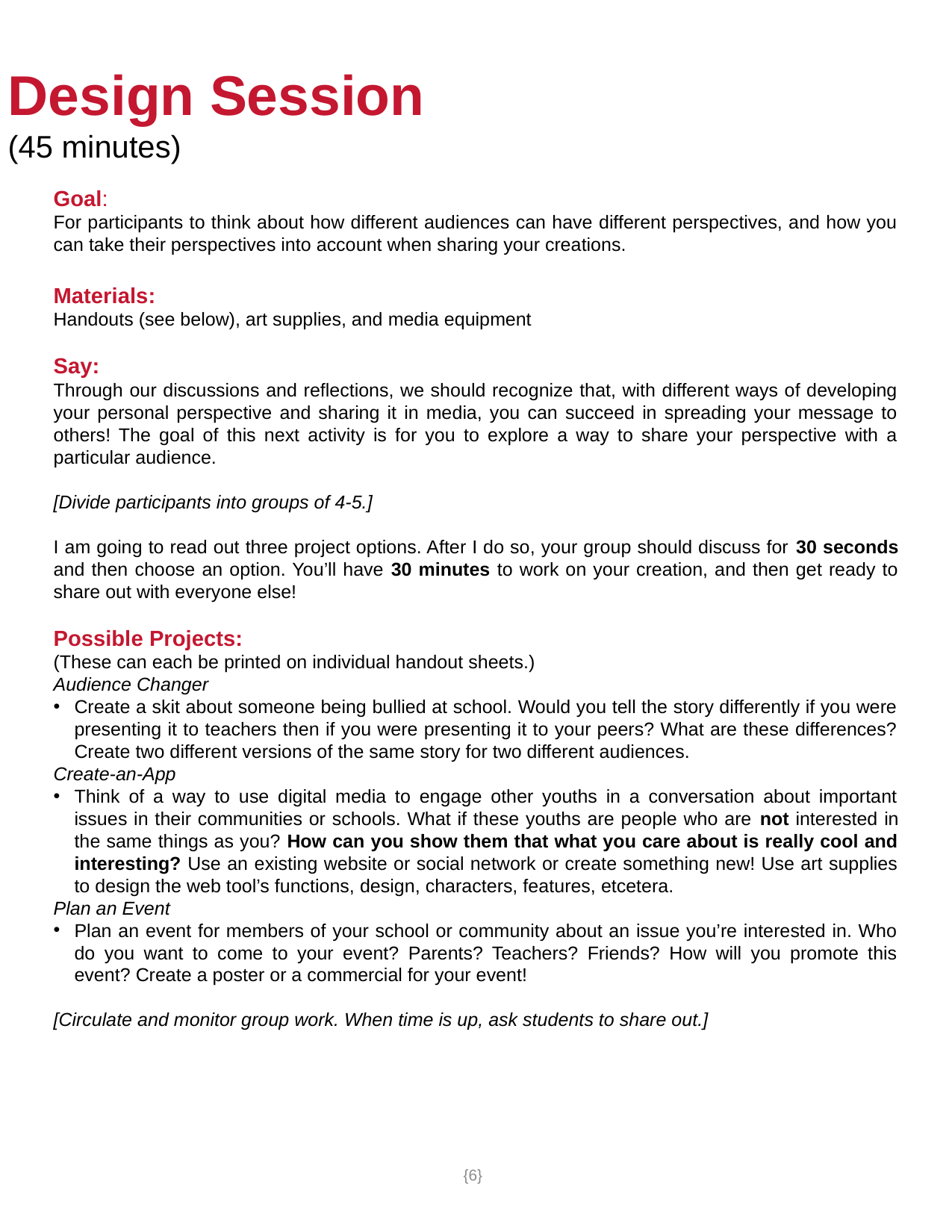

Design Session
(45 minutes)
Goal:
For participants to think about how different audiences can have different perspectives, and how you can take their perspectives into account when sharing your creations.

Materials:
Handouts (see below), art supplies, and media equipment

Say:
Through our discussions and reflections, we should recognize that, with different ways of developing your personal perspective and sharing it in media, you can succeed in spreading your message to others! The goal of this next activity is for you to explore a way to share your perspective with a particular audience.

[Divide participants into groups of 4-5.]

I am going to read out three project options. After I do so, your group should discuss for 30 seconds and then choose an option. You’ll have 30 minutes to work on your creation, and then get ready to share out with everyone else!

Possible Projects:
(These can each be printed on individual handout sheets.)
Audience Changer
Create a skit about someone being bullied at school. Would you tell the story differently if you were presenting it to teachers then if you were presenting it to your peers? What are these differences? Create two different versions of the same story for two different audiences.
Create-an-App
Think of a way to use digital media to engage other youths in a conversation about important issues in their communities or schools. What if these youths are people who are not interested in the same things as you? How can you show them that what you care about is really cool and interesting? Use an existing website or social network or create something new! Use art supplies to design the web tool’s functions, design, characters, features, etcetera.
Plan an Event
Plan an event for members of your school or community about an issue you’re interested in. Who do you want to come to your event? Parents? Teachers? Friends? How will you promote this event? Create a poster or a commercial for your event!

[Circulate and monitor group work. When time is up, ask students to share out.]

{6}